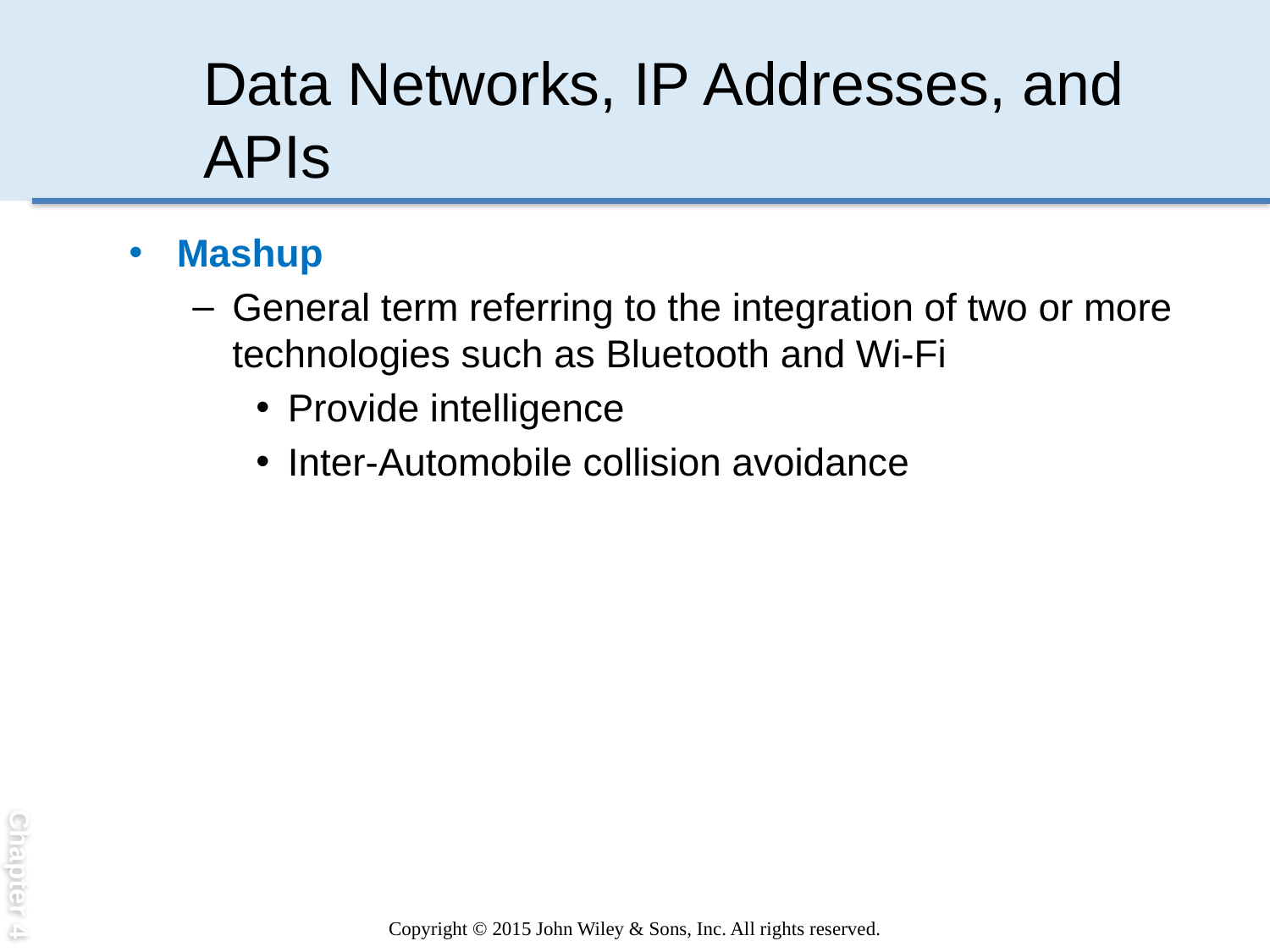

Chapter 4
# Data Networks, IP Addresses, and APIs
Mashup
General term referring to the integration of two or more technologies such as Bluetooth and Wi-Fi
Provide intelligence
Inter-Automobile collision avoidance